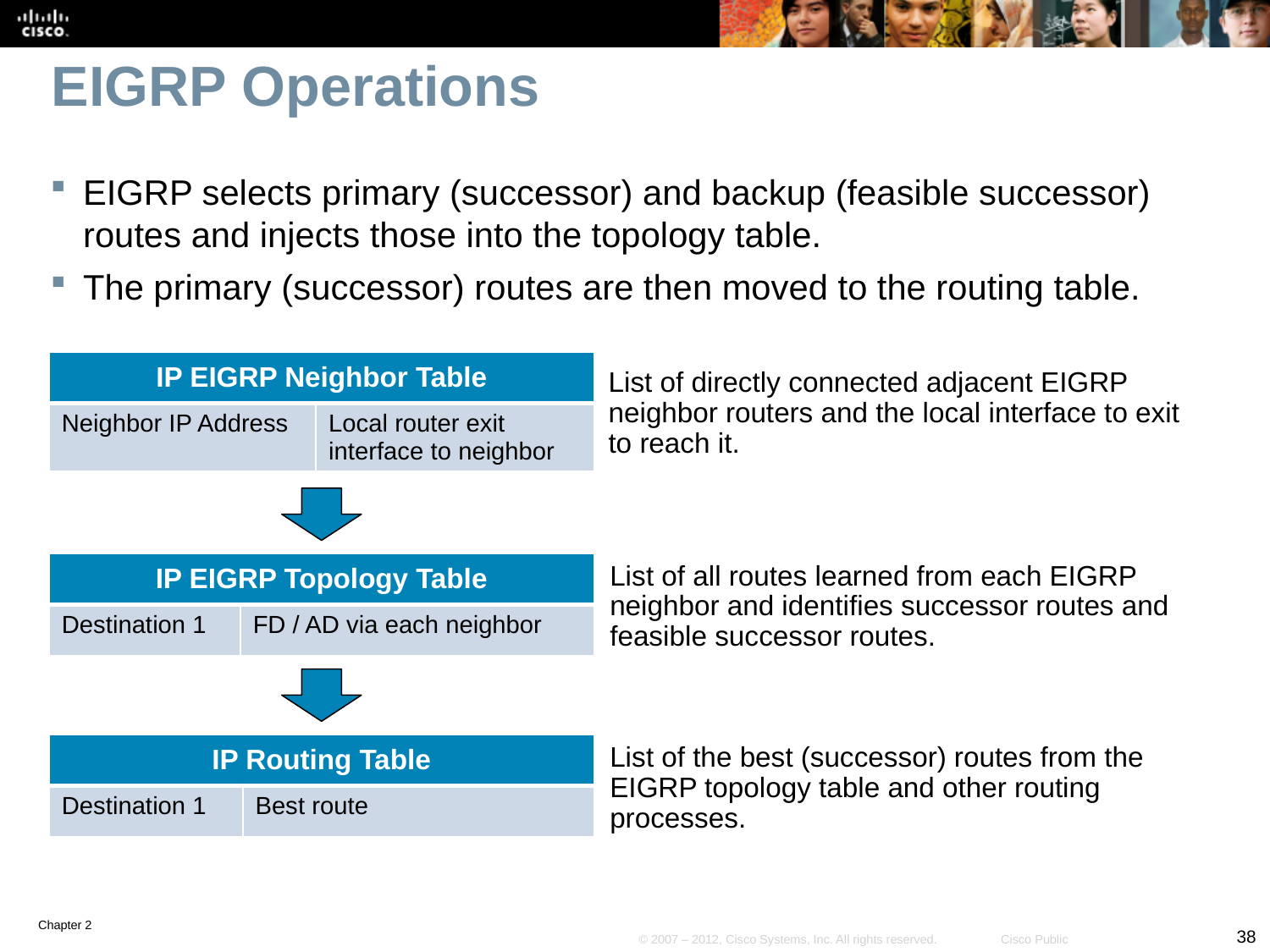

# EIGRP Operations
EIGRP selects primary (successor) and backup (feasible successor) routes and injects those into the topology table.
The primary (successor) routes are then moved to the routing table.

| IP EIGRP Neighbor Table |  |
| --- | --- |
| Neighbor IP Address | Local router exit interface to neighbor |
List of directly connected adjacent EIGRP neighbor routers and the local interface to exit to reach it.

| IP EIGRP Topology Table |  |
| --- | --- |
| Destination 1 | FD / AD via each neighbor |
List of all routes learned from each EIGRP neighbor and identifies successor routes and feasible successor routes.

| IP Routing Table |  |
| --- | --- |
| Destination 1 | Best route |
List of the best (successor) routes from the EIGRP topology table and other routing processes.